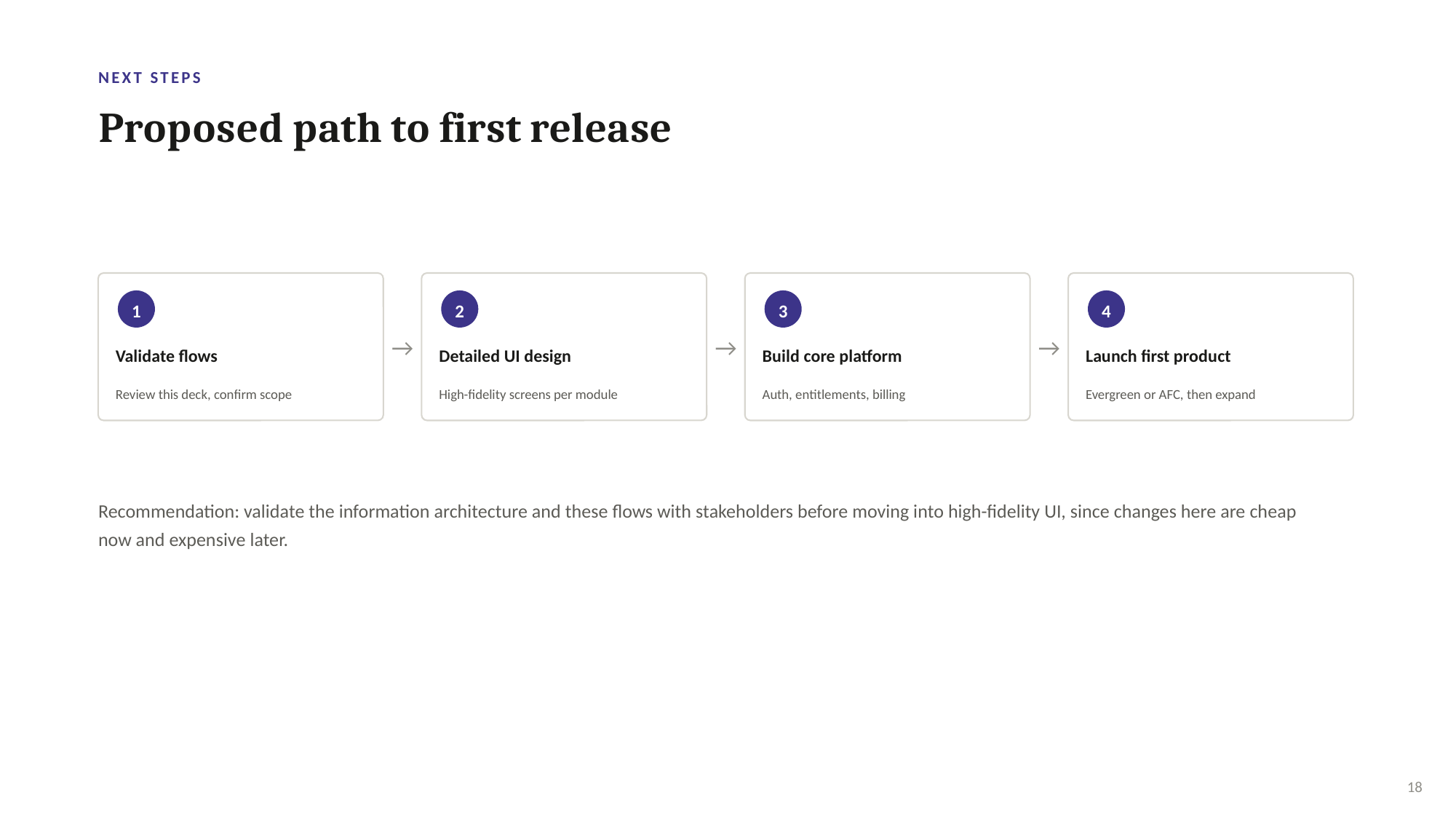

NEXT STEPS
Proposed path to first release

1

2

3

4
→
→
→
Validate flows
Detailed UI design
Build core platform
Launch first product
Review this deck, confirm scope
High-fidelity screens per module
Auth, entitlements, billing
Evergreen or AFC, then expand
Recommendation: validate the information architecture and these flows with stakeholders before moving into high-fidelity UI, since changes here are cheap now and expensive later.
18